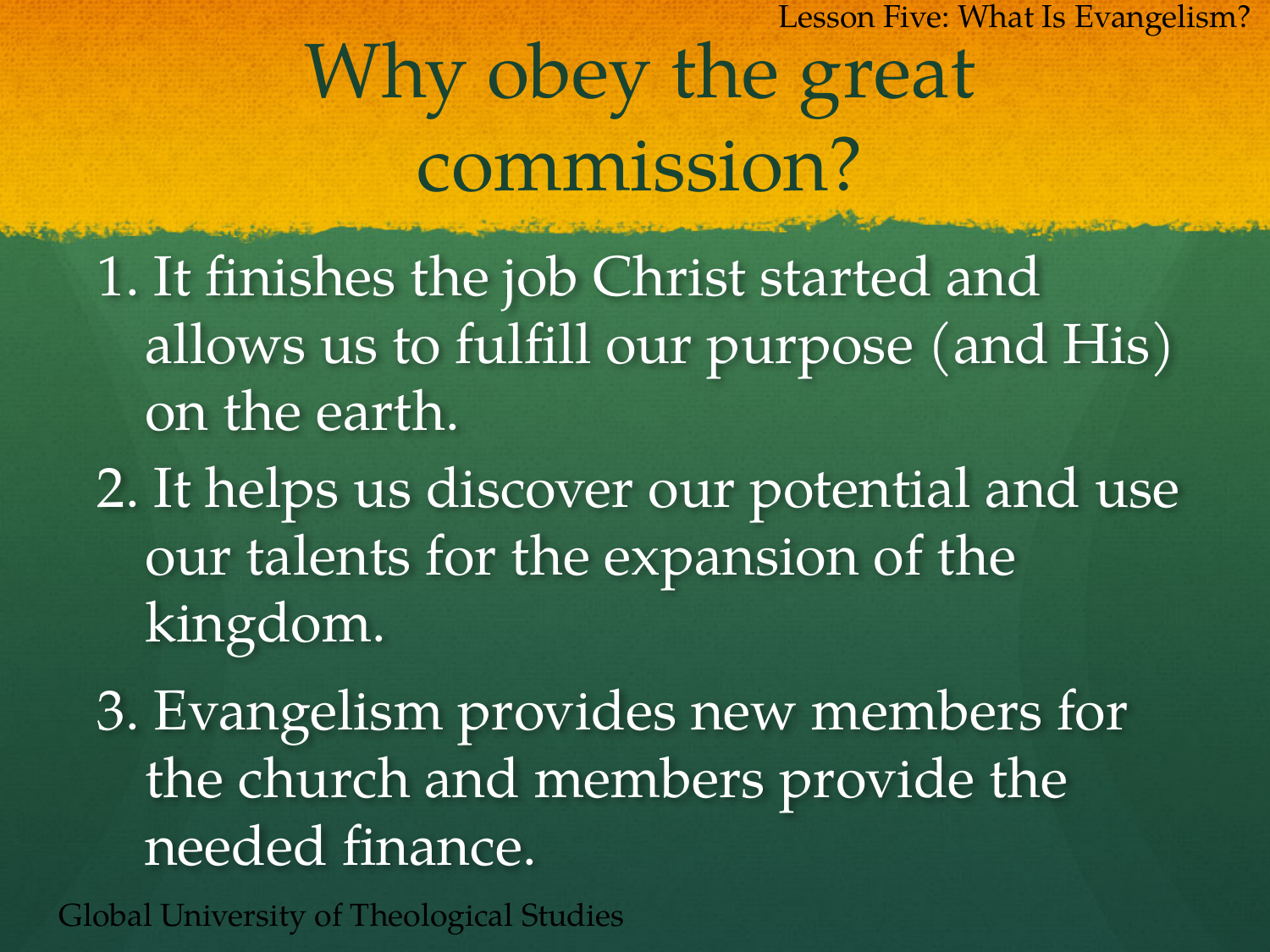

Lesson Five: What Is Evangelism?

# Why obey the great commission?
1. It finishes the job Christ started and allows us to fulfill our purpose (and His) on the earth.
2. It helps us discover our potential and use our talents for the expansion of the kingdom.
3. Evangelism provides new members for the church and members provide the needed finance.
Global University of Theological Studies